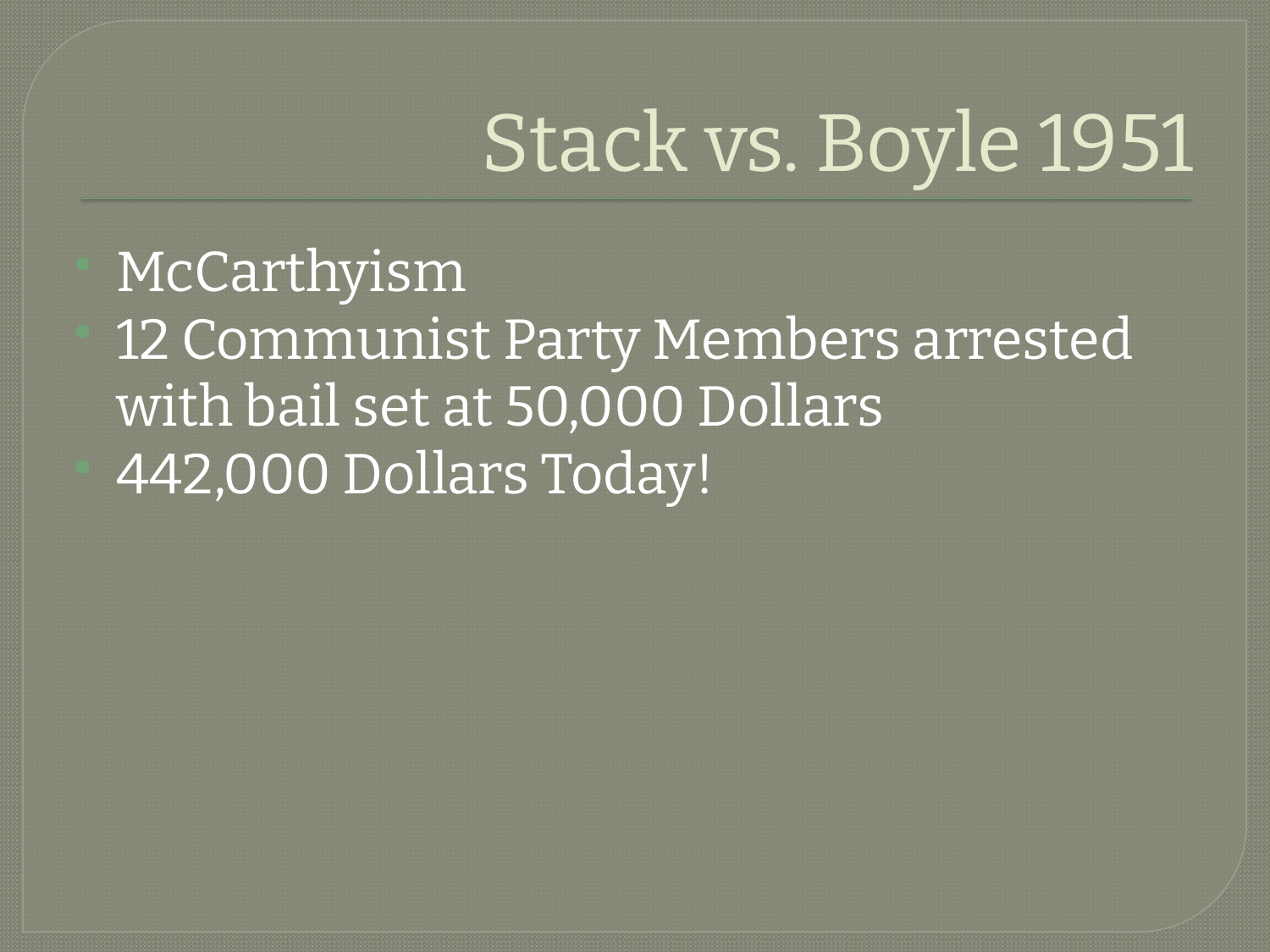

# Stack vs. Boyle 1951
McCarthyism
12 Communist Party Members arrested with bail set at 50,000 Dollars
442,000 Dollars Today!